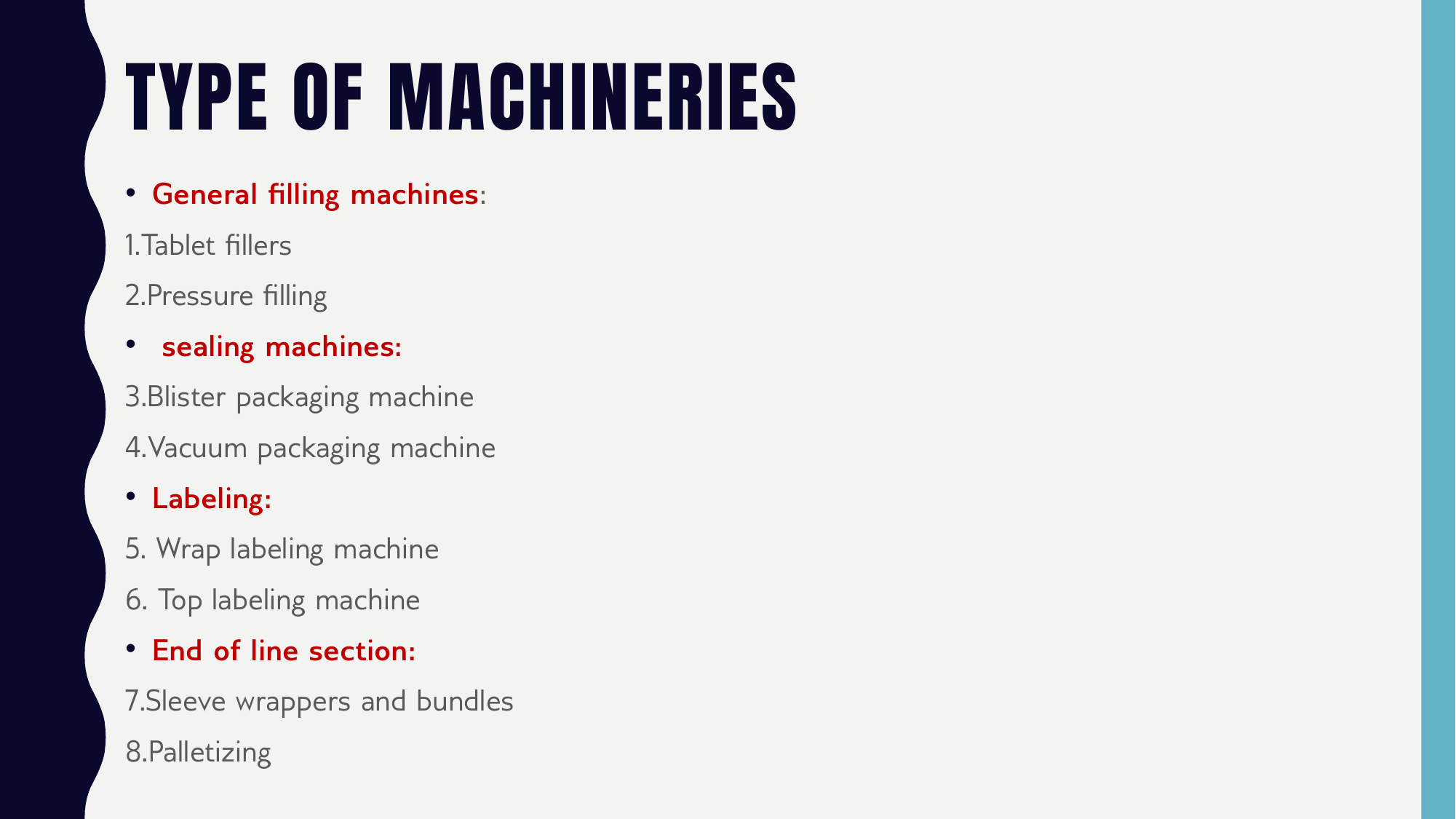

# Type of machineries
General filling machines:
1.Tablet fillers
2.Pressure filling
 sealing machines:
3.Blister packaging machine
4.Vacuum packaging machine
Labeling:
5. Wrap labeling machine
6. Top labeling machine
End of line section:
7.Sleeve wrappers and bundles
8.Palletizing